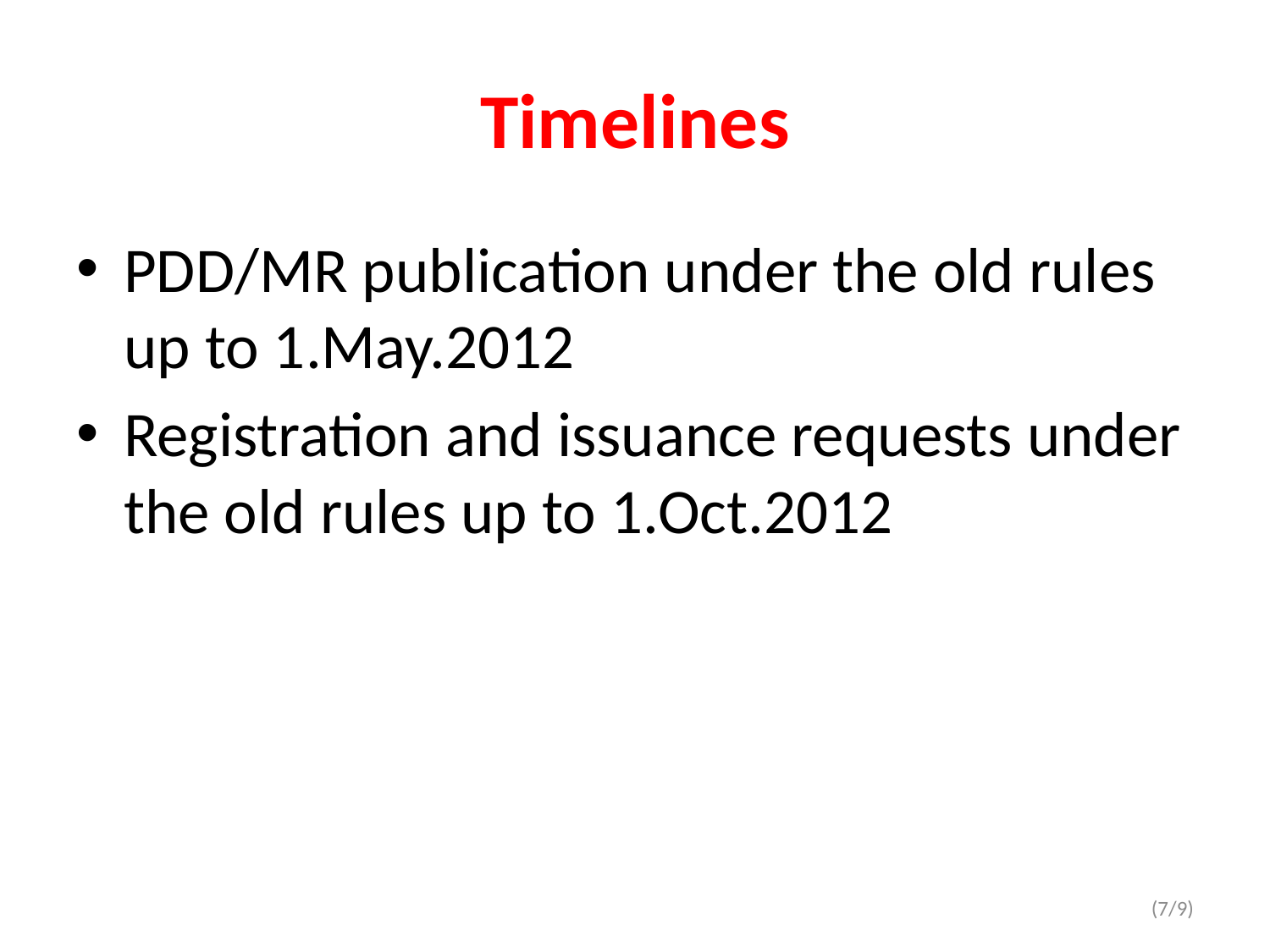

(7/9)
# Timelines
PDD/MR publication under the old rules up to 1.May.2012
Registration and issuance requests under the old rules up to 1.Oct.2012